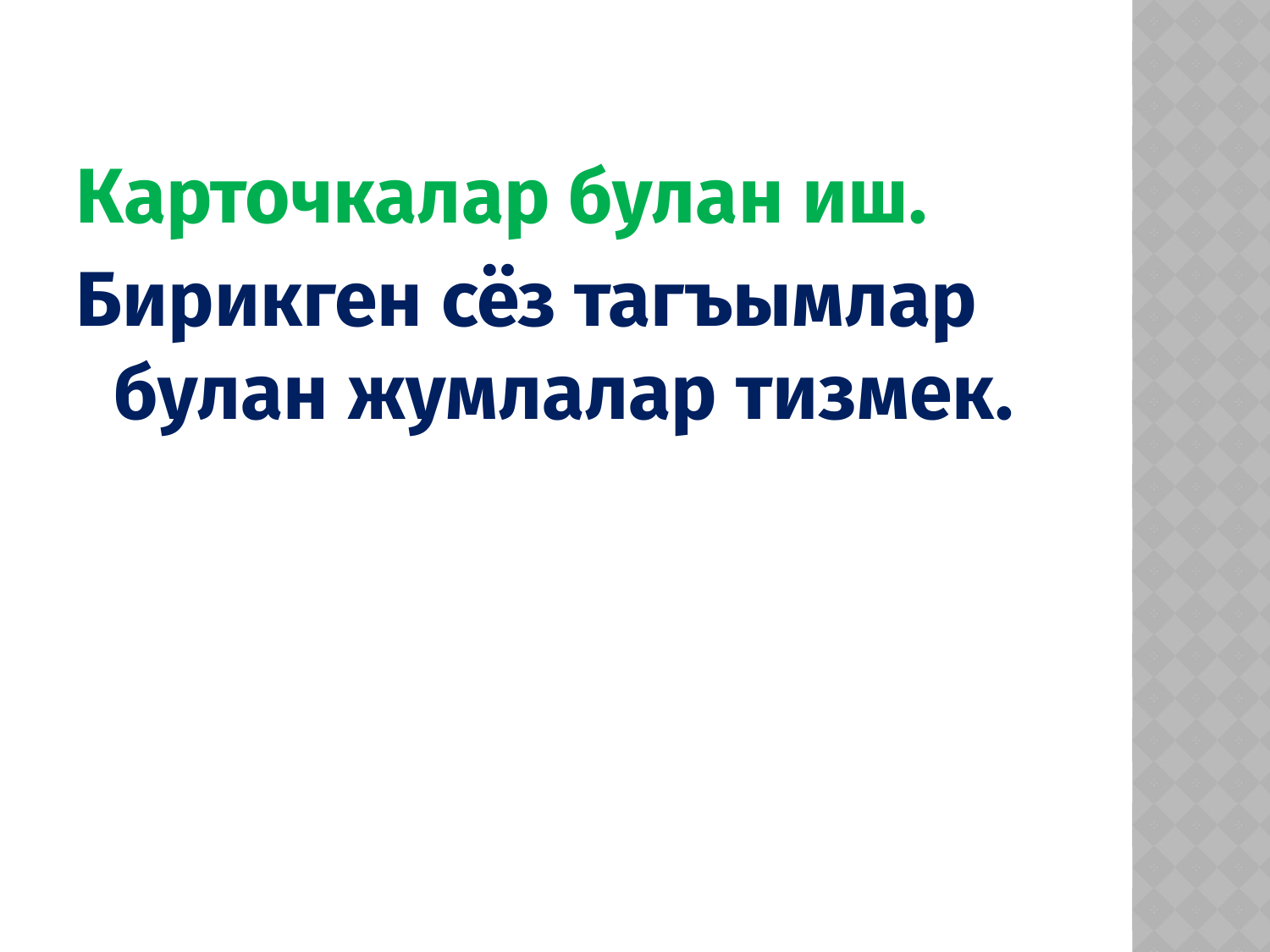

Карточкалар булан иш.
Бирикген сёз тагъымлар булан жумлалар тизмек.